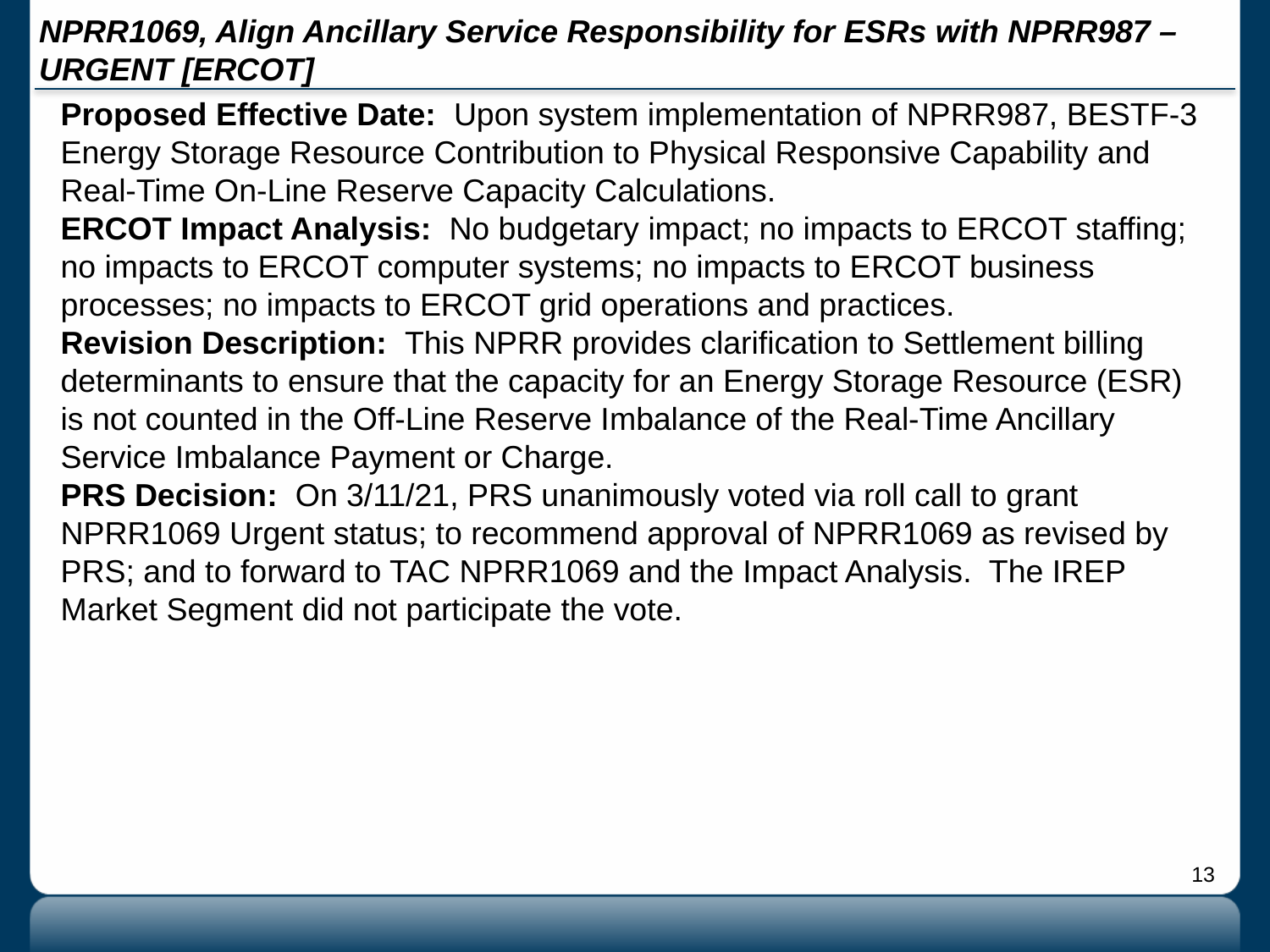

# NPRR1069, Align Ancillary Service Responsibility for ESRs with NPRR987 – URGENT [ERCOT]
Proposed Effective Date:  Upon system implementation of NPRR987, BESTF-3 Energy Storage Resource Contribution to Physical Responsive Capability and Real-Time On-Line Reserve Capacity Calculations.
ERCOT Impact Analysis:  No budgetary impact; no impacts to ERCOT staffing; no impacts to ERCOT computer systems; no impacts to ERCOT business processes; no impacts to ERCOT grid operations and practices.
Revision Description:  This NPRR provides clarification to Settlement billing determinants to ensure that the capacity for an Energy Storage Resource (ESR) is not counted in the Off-Line Reserve Imbalance of the Real-Time Ancillary Service Imbalance Payment or Charge.
PRS Decision:  On 3/11/21, PRS unanimously voted via roll call to grant NPRR1069 Urgent status; to recommend approval of NPRR1069 as revised by PRS; and to forward to TAC NPRR1069 and the Impact Analysis.  The IREP Market Segment did not participate the vote.